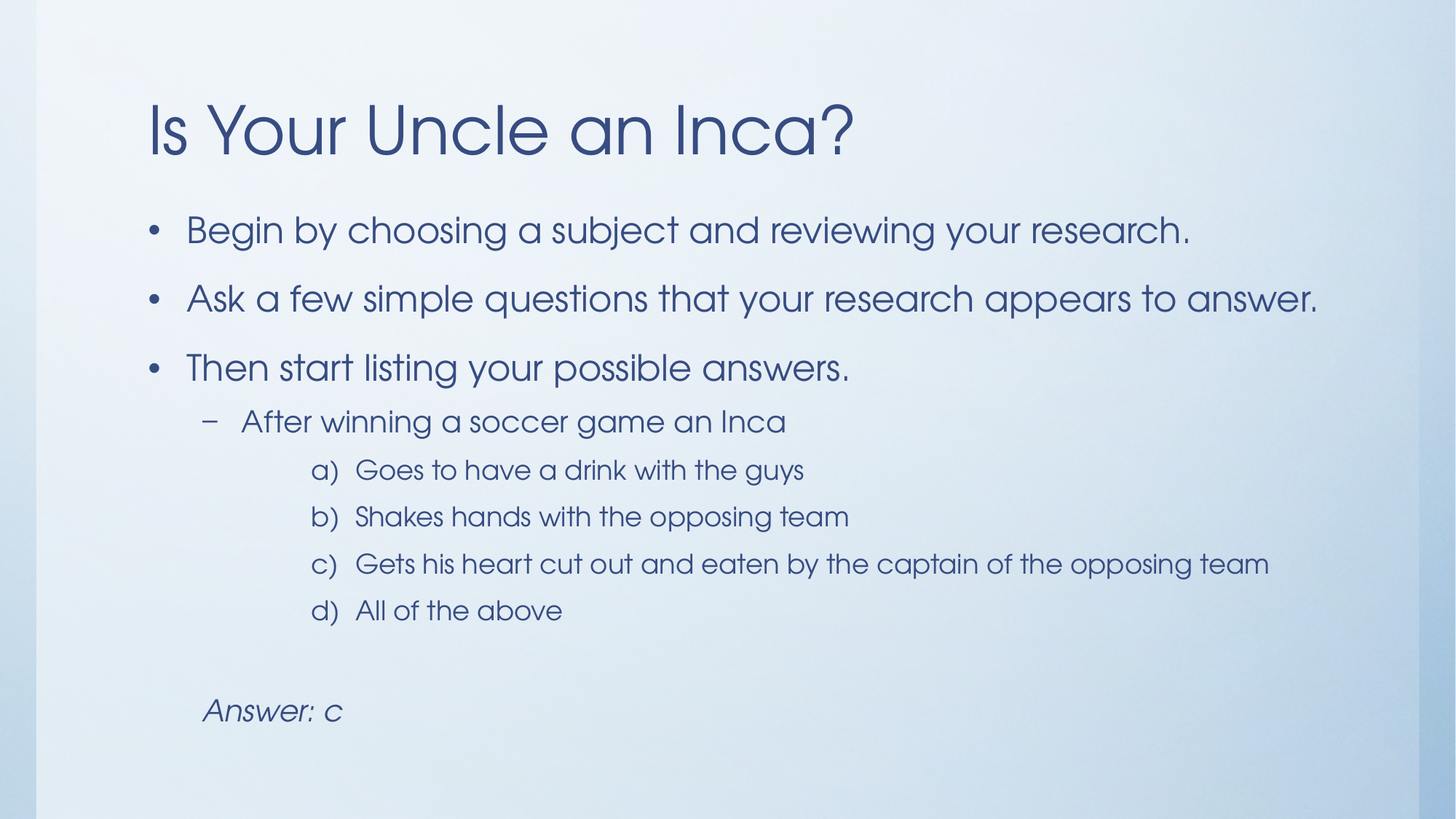

# Is Your Uncle an Inca?
Begin by choosing a subject and reviewing your research.
Ask a few simple questions that your research appears to answer.
Then start listing your possible answers.
After winning a soccer game an Inca
Goes to have a drink with the guys
Shakes hands with the opposing team
Gets his heart cut out and eaten by the captain of the opposing team
All of the above

Answer: c